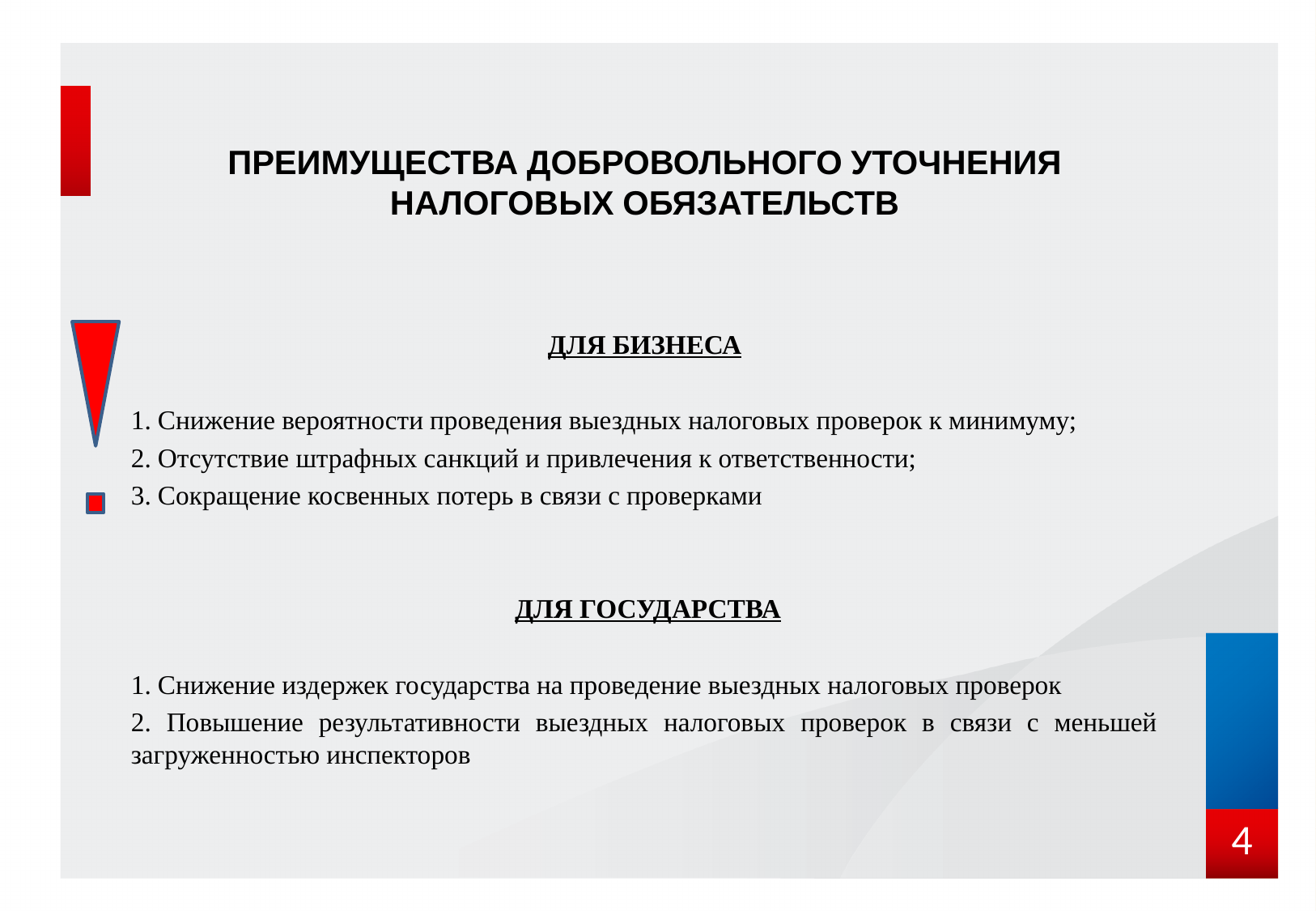

# Преимущества добровольного уточнения налоговых обязательств

ДЛЯ БИЗНЕСА

1. Снижение вероятности проведения выездных налоговых проверок к минимуму;
2. Отсутствие штрафных санкций и привлечения к ответственности;
3. Сокращение косвенных потерь в связи с проверками

 ДЛЯ ГОСУДАРСТВА

1. Снижение издержек государства на проведение выездных налоговых проверок
2. Повышение результативности выездных налоговых проверок в связи с меньшей загруженностью инспекторов

4